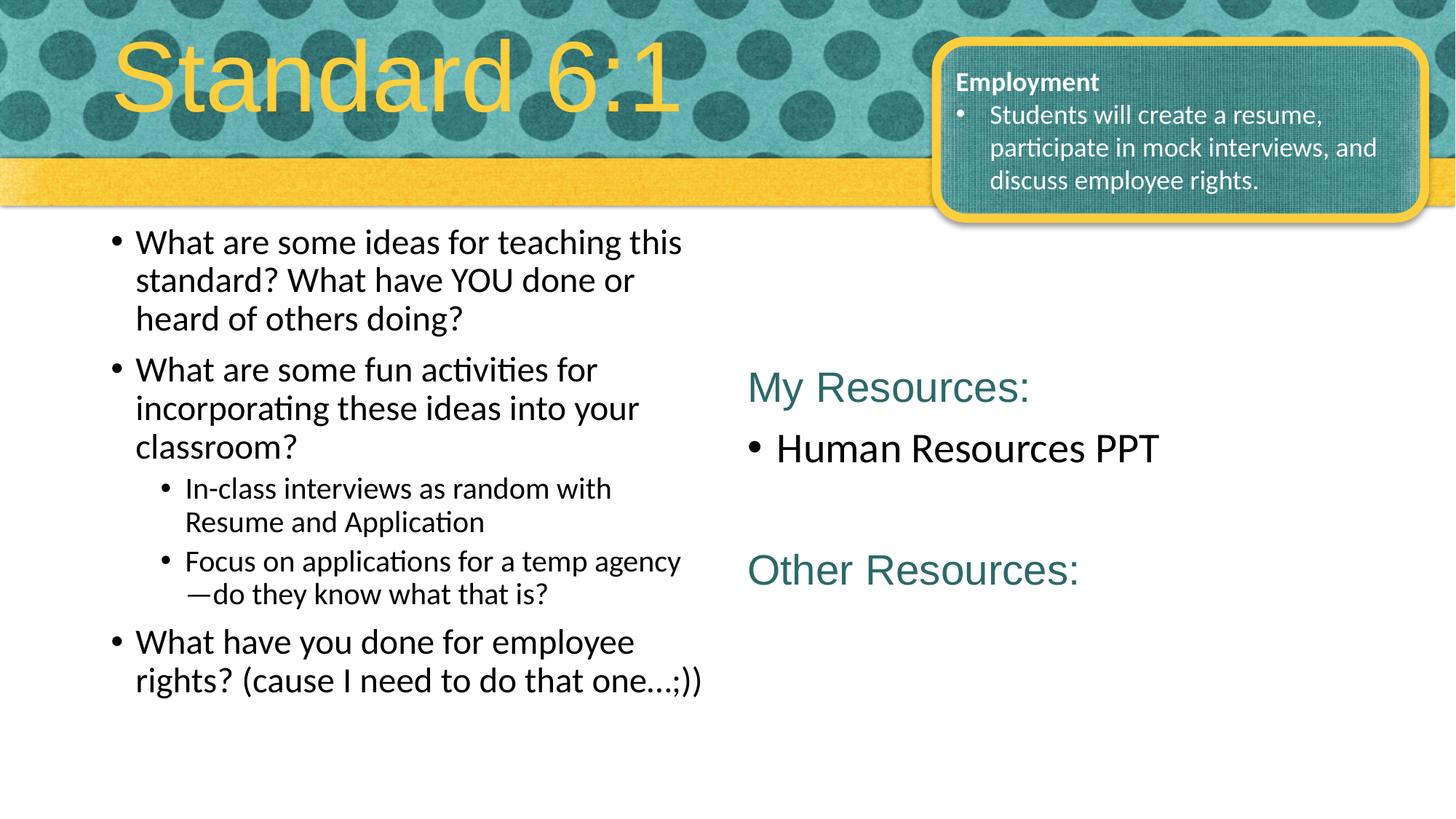

# Standard 6:1
Employment
Students will create a resume, participate in mock interviews, and discuss employee rights.
What are some ideas for teaching this standard? What have YOU done or heard of others doing?
What are some fun activities for incorporating these ideas into your classroom?
In-class interviews as random with Resume and Application
Focus on applications for a temp agency—do they know what that is?
What have you done for employee rights? (cause I need to do that one…;))

My Resources:
Human Resources PPT

Other Resources: